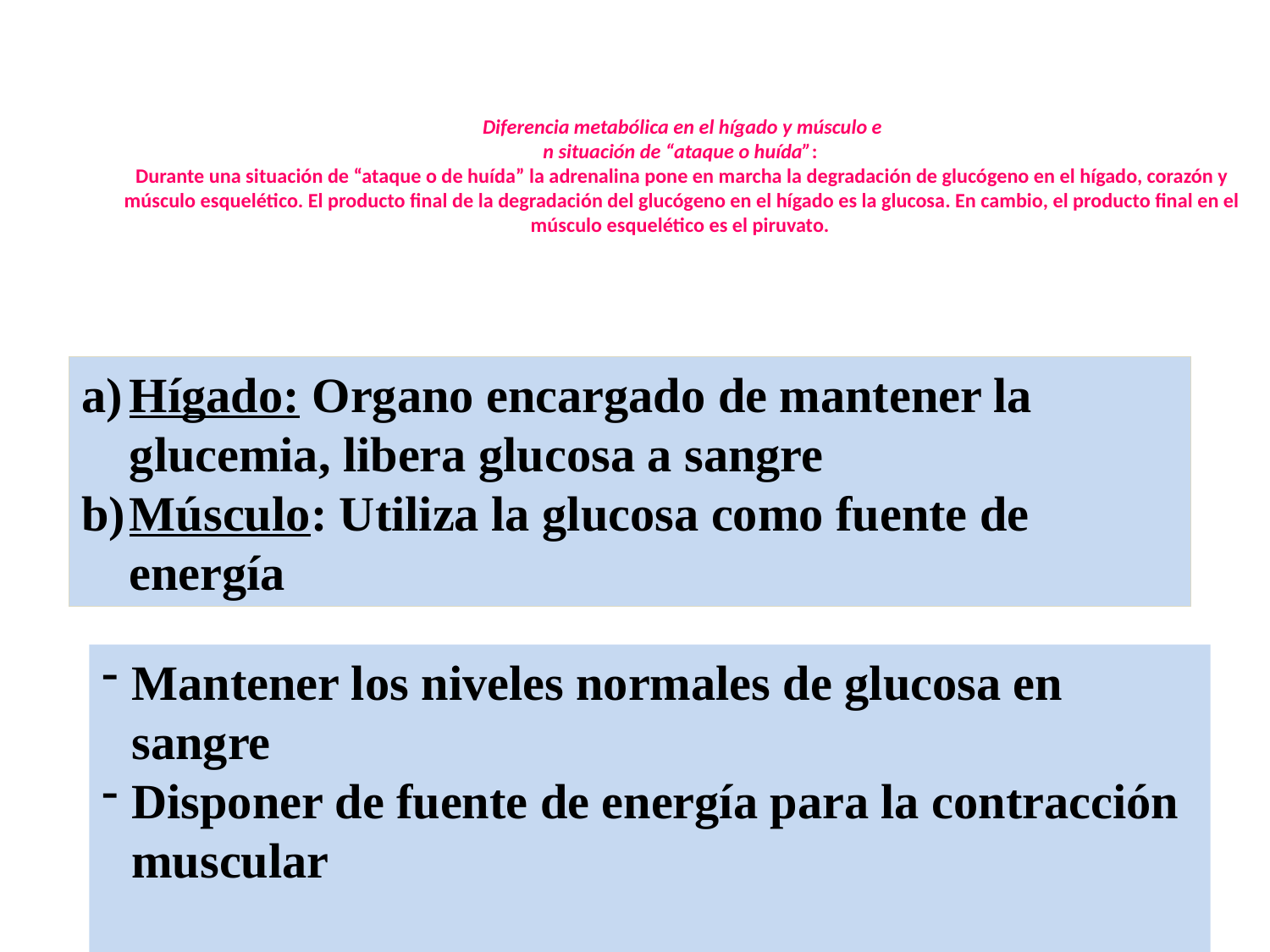

# Diferencia metabólica en el hígado y músculo e n situación de “ataque o huída”: Durante una situación de “ataque o de huída” la adrenalina pone en marcha la degradación de glucógeno en el hígado, corazón y músculo esquelético. El producto final de la degradación del glucógeno en el hígado es la glucosa. En cambio, el producto final en el músculo esquelético es el piruvato.
Hígado: Organo encargado de mantener la glucemia, libera glucosa a sangre
Músculo: Utiliza la glucosa como fuente de energía

	a)- ¿ Por qué se observan diferentes productos de degradación del glucógeno en los dos tejidos?

	b)- ¿ Cuál es la ventaja para el organismo en una situación de “ataque o huída” de tener estas rutas específicas para la degradación del glucógeno?

Mantener los niveles normales de glucosa en sangre
Disponer de fuente de energía para la contracción muscular